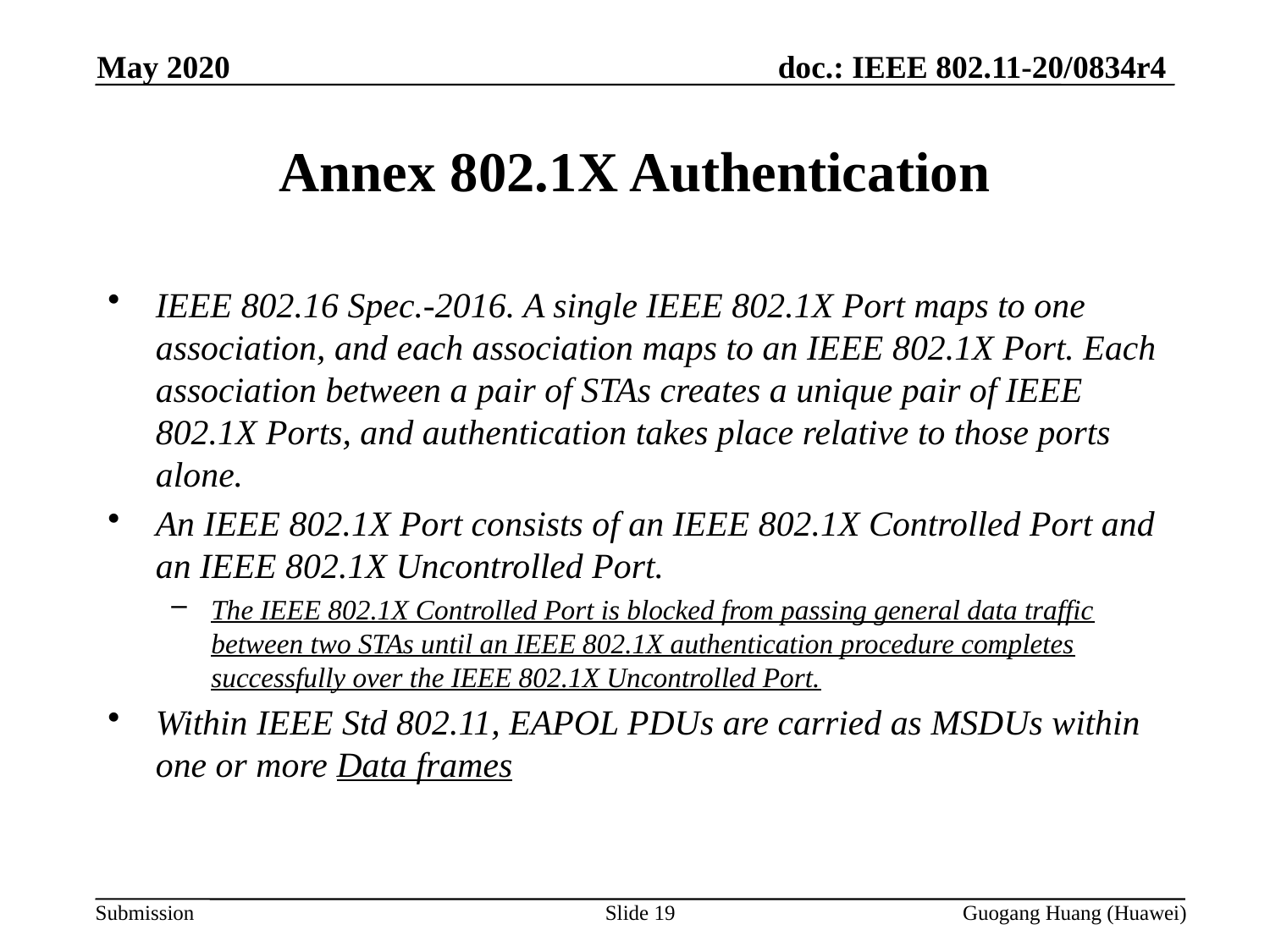

May 2020
Annex 802.1X Authentication
IEEE 802.16 Spec.-2016. A single IEEE 802.1X Port maps to one association, and each association maps to an IEEE 802.1X Port. Each association between a pair of STAs creates a unique pair of IEEE 802.1X Ports, and authentication takes place relative to those ports alone.
An IEEE 802.1X Port consists of an IEEE 802.1X Controlled Port and an IEEE 802.1X Uncontrolled Port.
The IEEE 802.1X Controlled Port is blocked from passing general data traffic between two STAs until an IEEE 802.1X authentication procedure completes successfully over the IEEE 802.1X Uncontrolled Port.
Within IEEE Std 802.11, EAPOL PDUs are carried as MSDUs within one or more Data frames

Slide 19
Guogang Huang (Huawei)